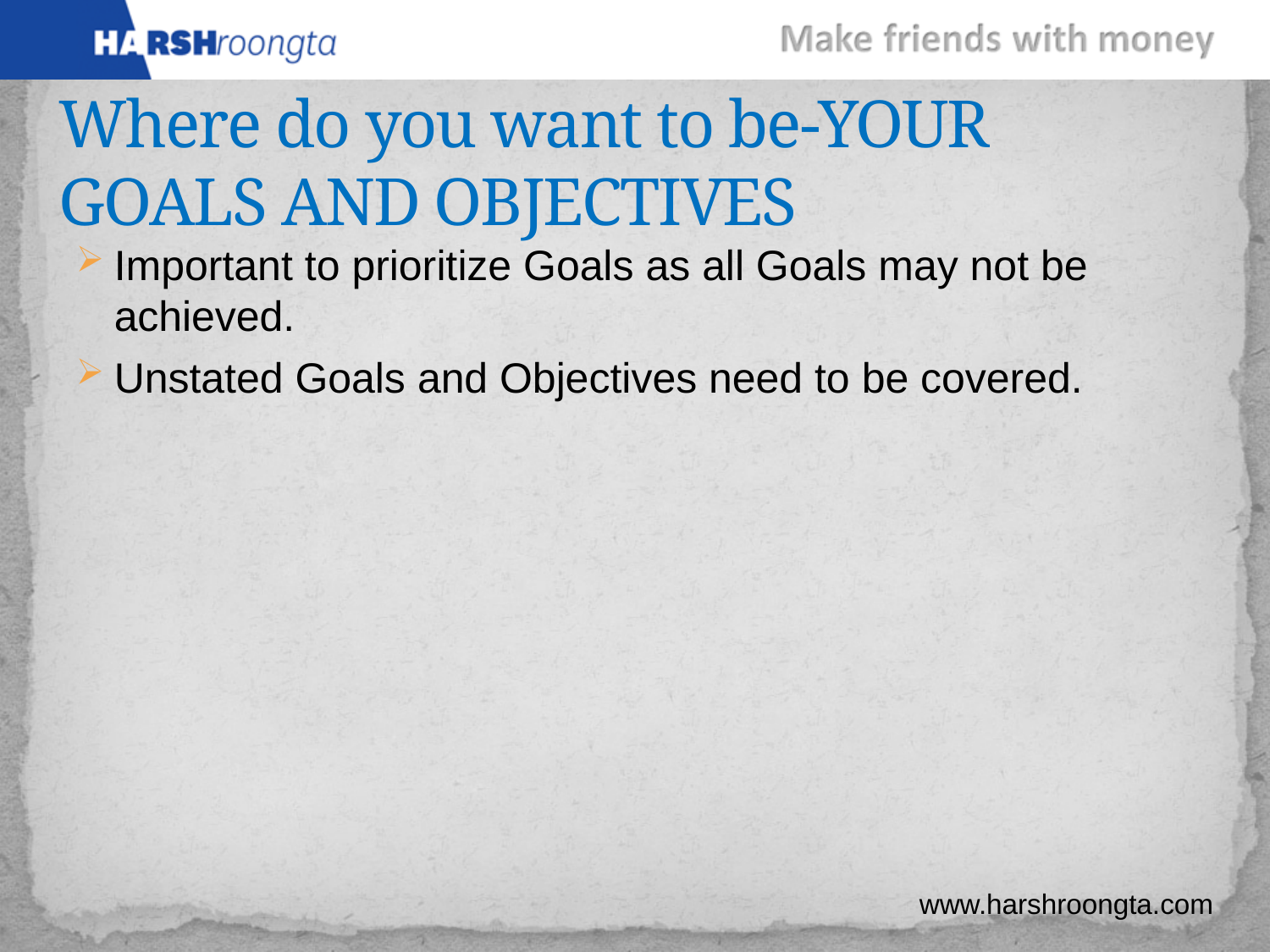

# Where do you want to be-YOUR GOALS AND OBJECTIVES
Important to prioritize Goals as all Goals may not be achieved.
Unstated Goals and Objectives need to be covered.